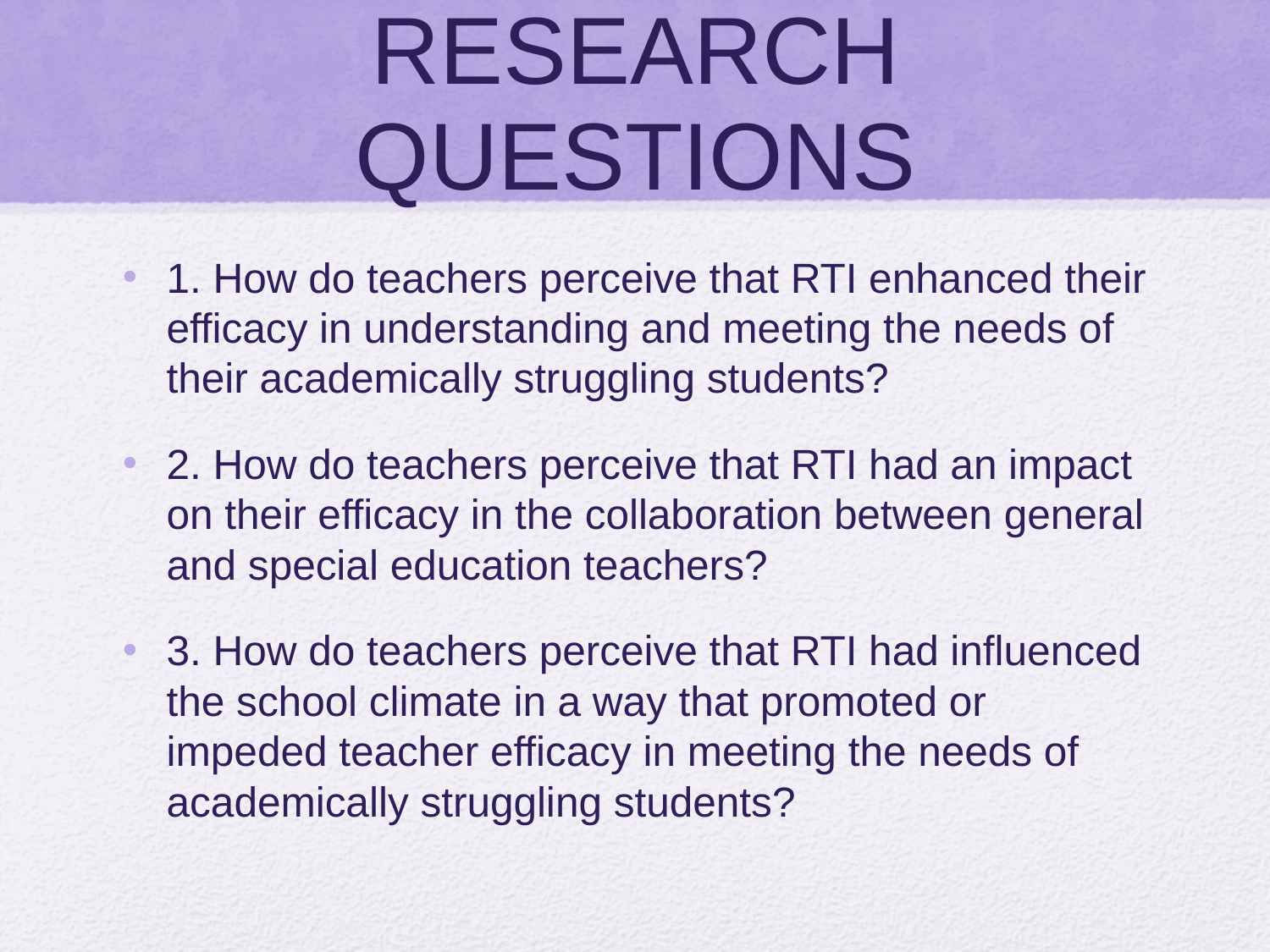

# RESEARCH QUESTIONS
1. How do teachers perceive that RTI enhanced their efficacy in understanding and meeting the needs of their academically struggling students?
2. How do teachers perceive that RTI had an impact on their efficacy in the collaboration between general and special education teachers?
3. How do teachers perceive that RTI had influenced the school climate in a way that promoted or impeded teacher efficacy in meeting the needs of academically struggling students?